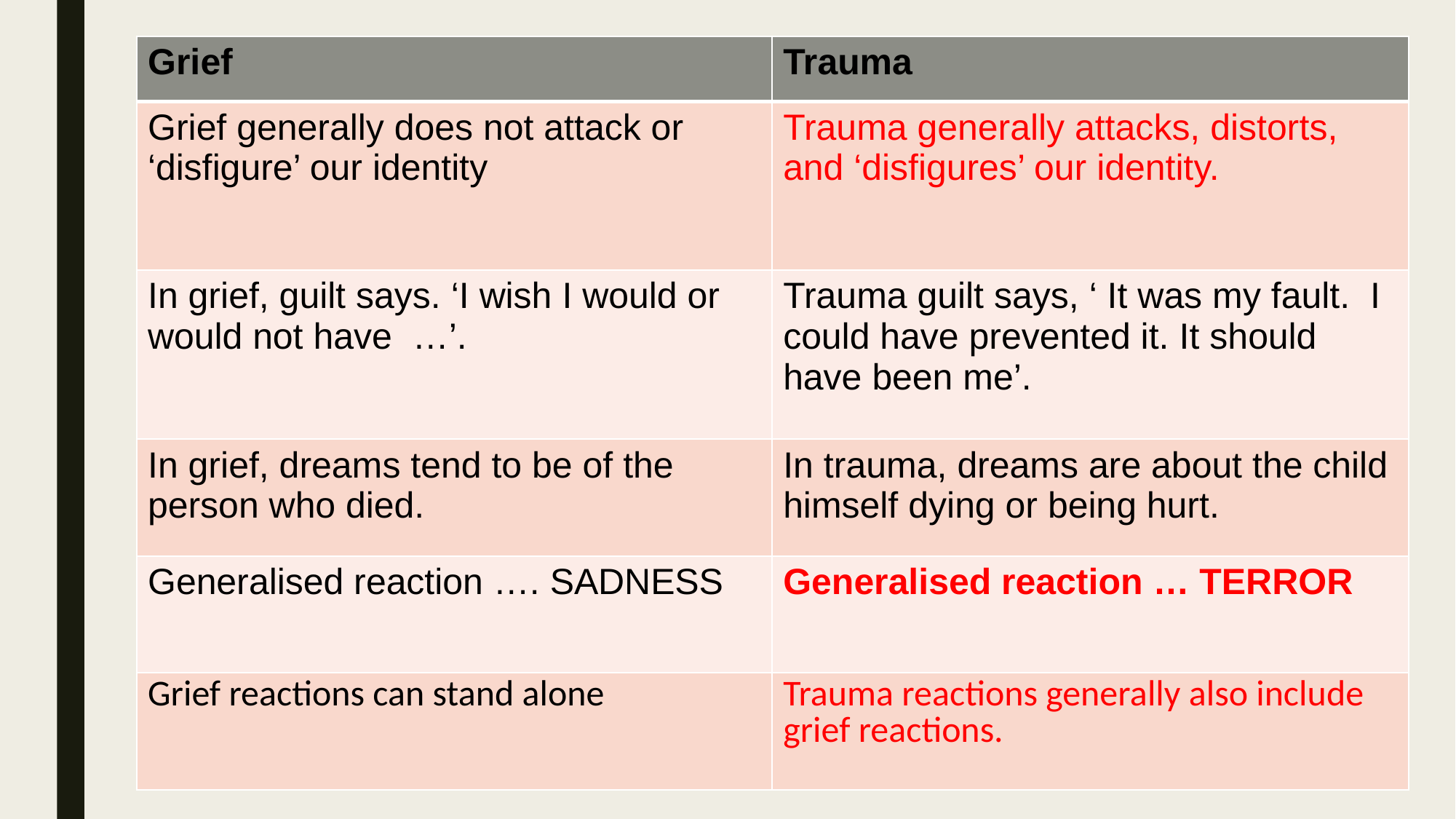

| Grief | Trauma |
| --- | --- |
| Grief generally does not attack or ‘disfigure’ our identity | Trauma generally attacks, distorts, and ‘disfigures’ our identity. |
| In grief, guilt says. ‘I wish I would or would not have …’. | Trauma guilt says, ‘ It was my fault. I could have prevented it. It should have been me’. |
| In grief, dreams tend to be of the person who died. | In trauma, dreams are about the child himself dying or being hurt. |
| Generalised reaction …. SADNESS | Generalised reaction … TERROR |
| Grief reactions can stand alone | Trauma reactions generally also include grief reactions. |